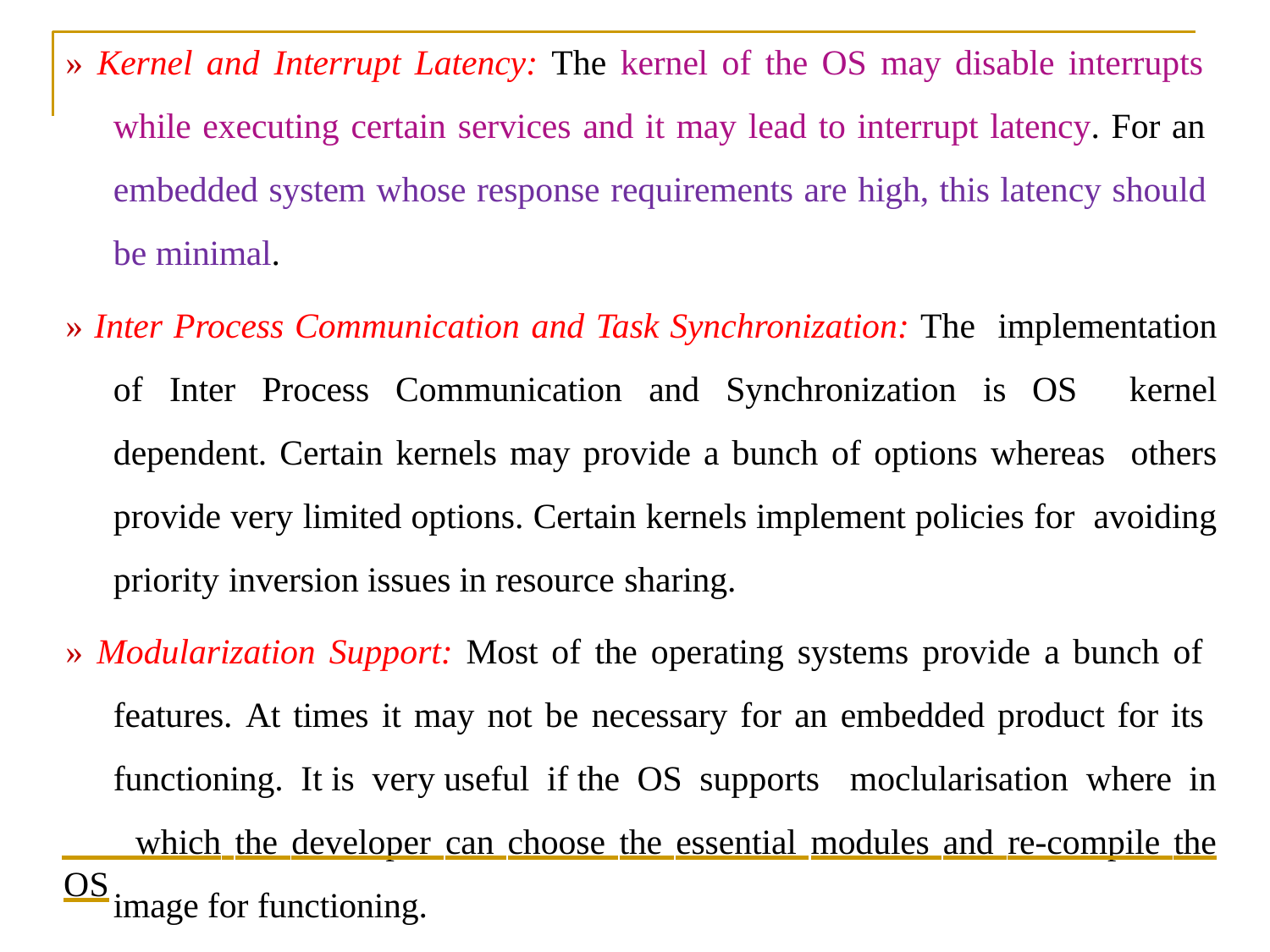

# » Kernel and Interrupt Latency: The kernel of the OS may disable interrupts  while executing certain services and it may lead to interrupt latency. For an  embedded system whose response requirements are high, this latency should  be minimal.
» Inter Process Communication and Task Synchronization: The  implementation of Inter Process Communication and Synchronization is OS  kernel dependent. Certain kernels may provide a bunch of options whereas  others provide very limited options. Certain kernels implement policies for  avoiding priority inversion issues in resource sharing.
» Modularization Support: Most of the operating systems provide a bunch of  features. At times it may not be necessary for an embedded product for its  functioning.  It is  very useful  if the  OS  supports   moclularisation  where  in
      which the developer can choose the essential modules and re-compile the OS
image for functioning.